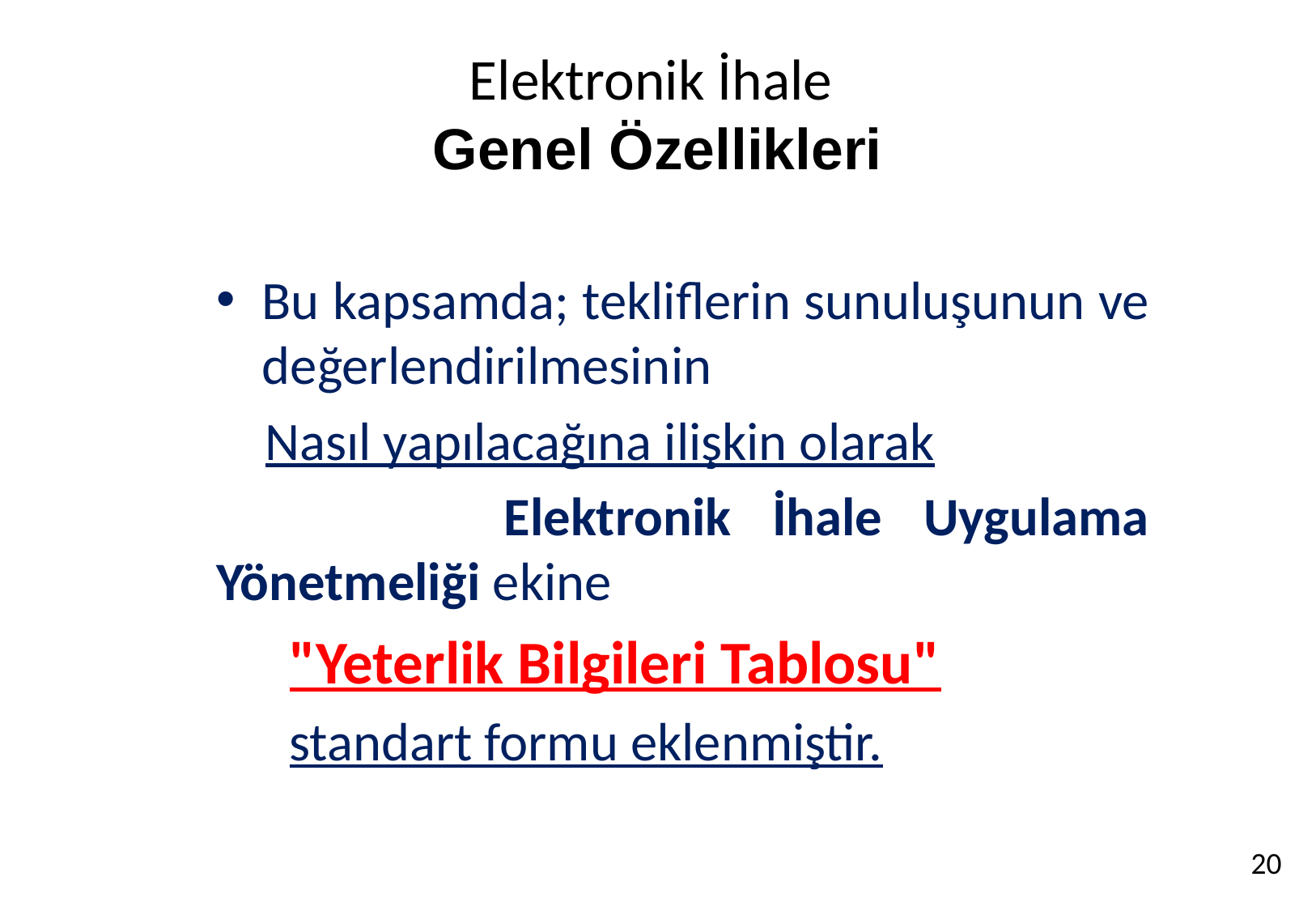

# Elektronik İhale Genel Özellikleri
Bu kapsamda; tekliflerin sunuluşunun ve değerlendirilmesinin
    Nasıl yapılacağına ilişkin olarak
       Elektronik İhale Uygulama Yönetmeliği ekine
      "Yeterlik Bilgileri Tablosu"
      standart formu eklenmiştir.
20